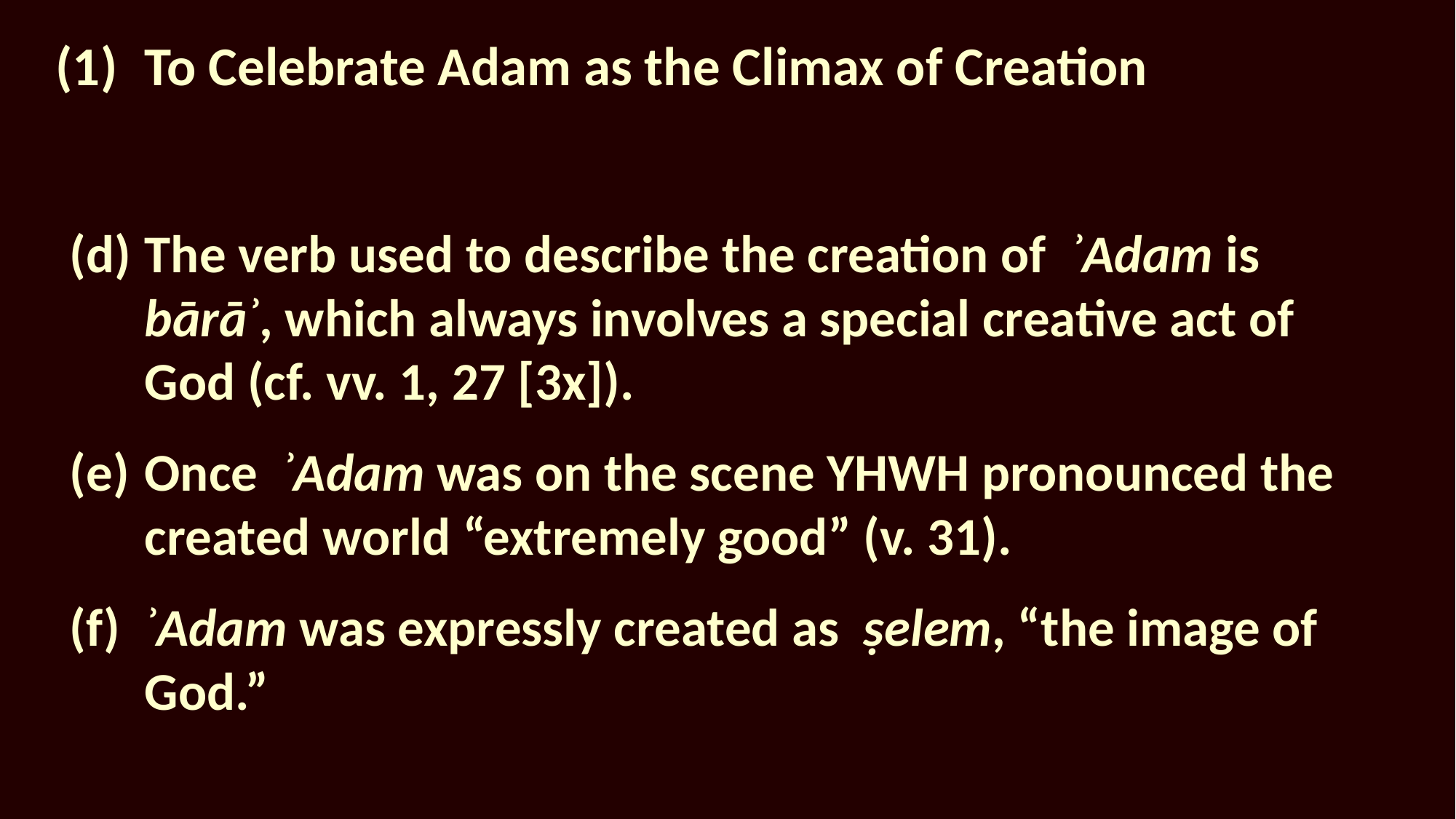

# (1)	To Celebrate Adam as the Climax of Creation
(d)	The verb used to describe the creation of  ʾAdam is bārāʾ, which always involves a special creative act of God (cf. vv. 1, 27 [3x]).
(e)	Once  ʾAdam was on the scene YHWH pronounced the created world “extremely good” (v. 31).
(f)	ʾAdam was expressly created as  ṣelem, “the image of God.”